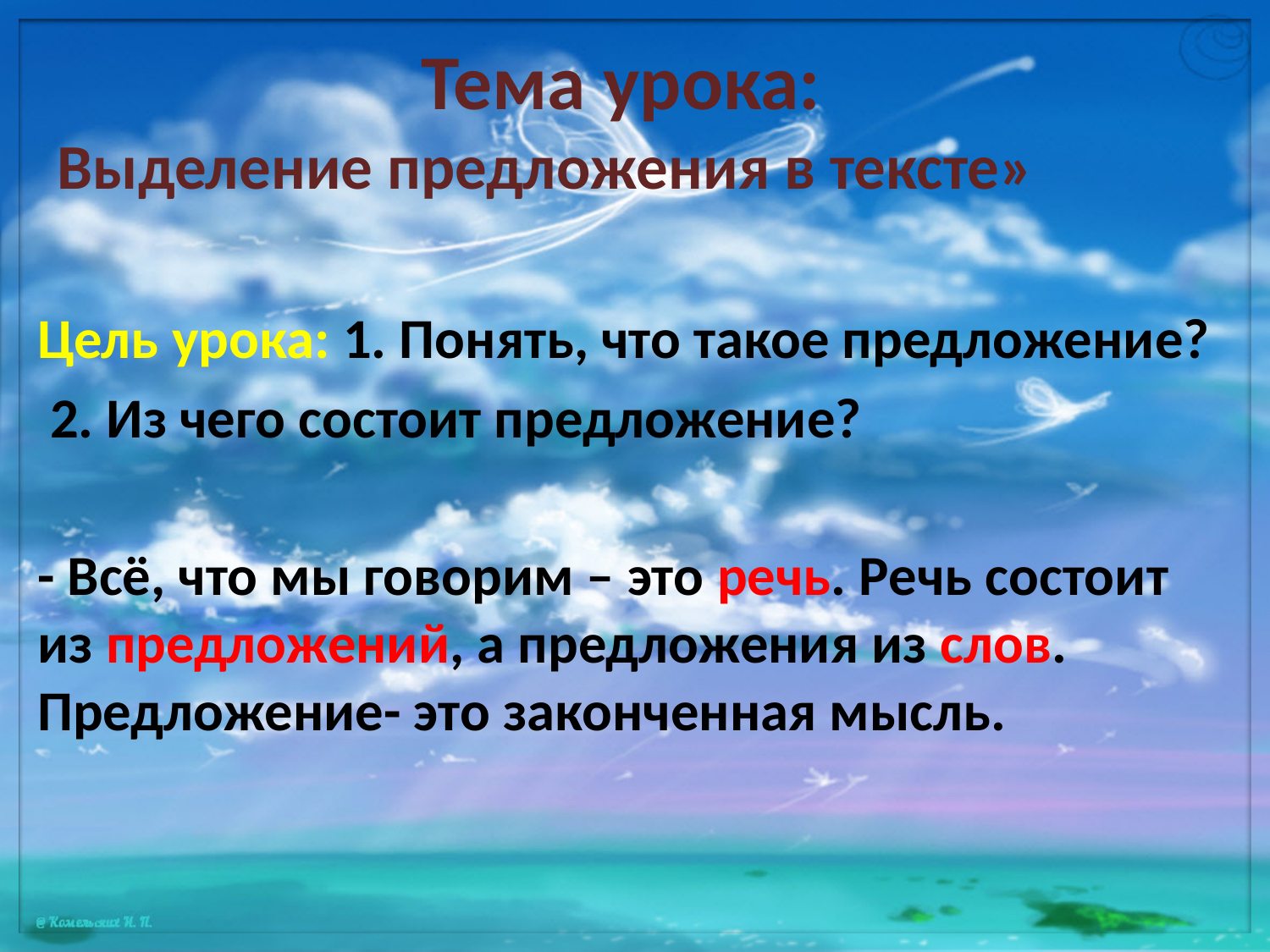

Тема урока:
Выделение предложения в тексте»
Цель урока: 1. Понять, что такое предложение?
 2. Из чего состоит предложение?

- Всё, что мы говорим – это речь. Речь состоит из предложений, а предложения из слов. Предложение- это законченная мысль.